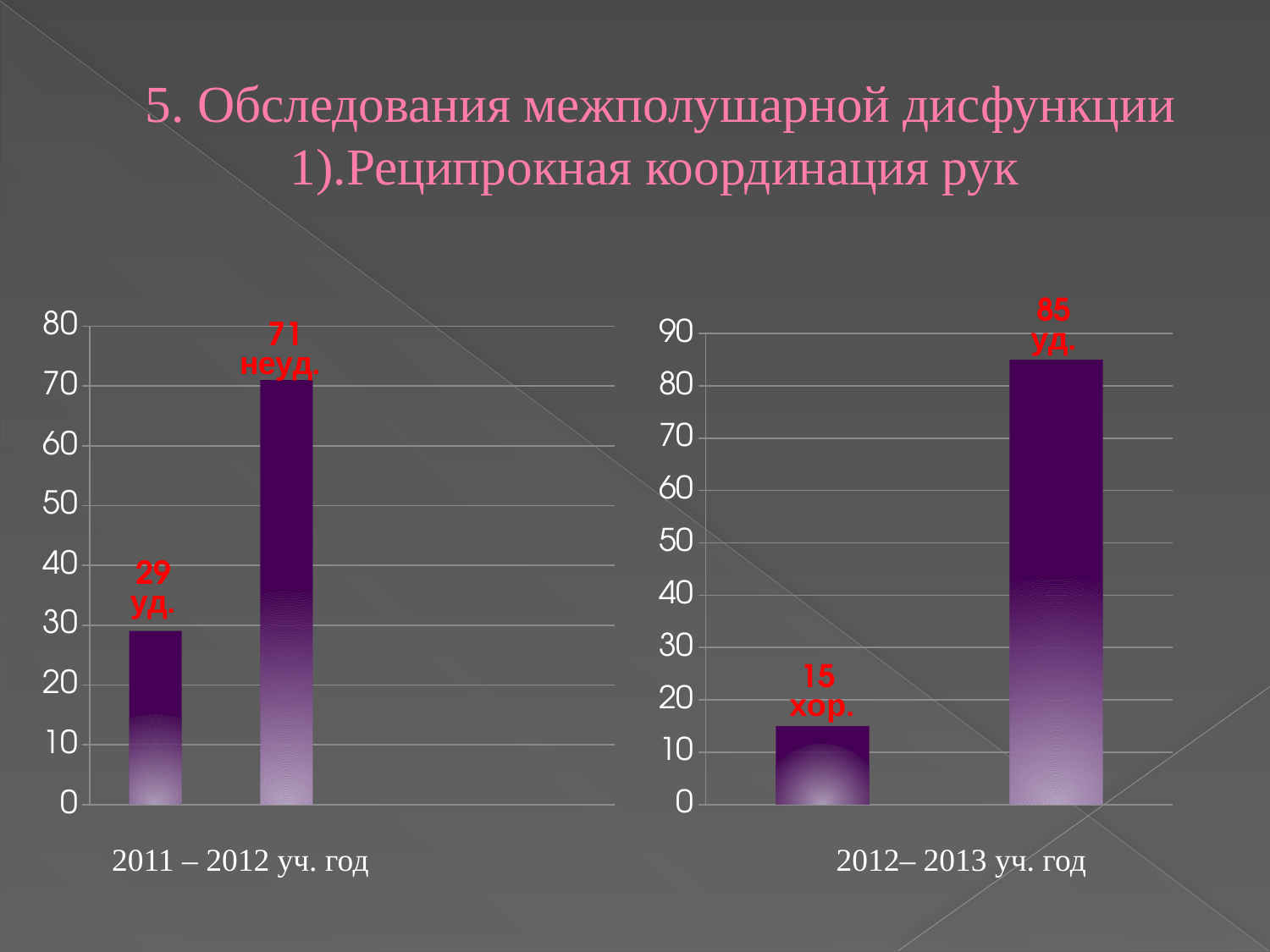

# 5. Обследования межполушарной дисфункции 1).Реципрокная координация рук

### Chart

| Category | Столбец1 |
|---|---|
| уд.результат29% | 29.0 |
| неуд.результат71% | 71.0 |

### Chart

| Category | Ряд 1 |
|---|---|
| хор.результат15% | 15.0 |
| уд.результат85% | 85.0 |
2011 – 2012 уч. год
2012– 2013 уч. год